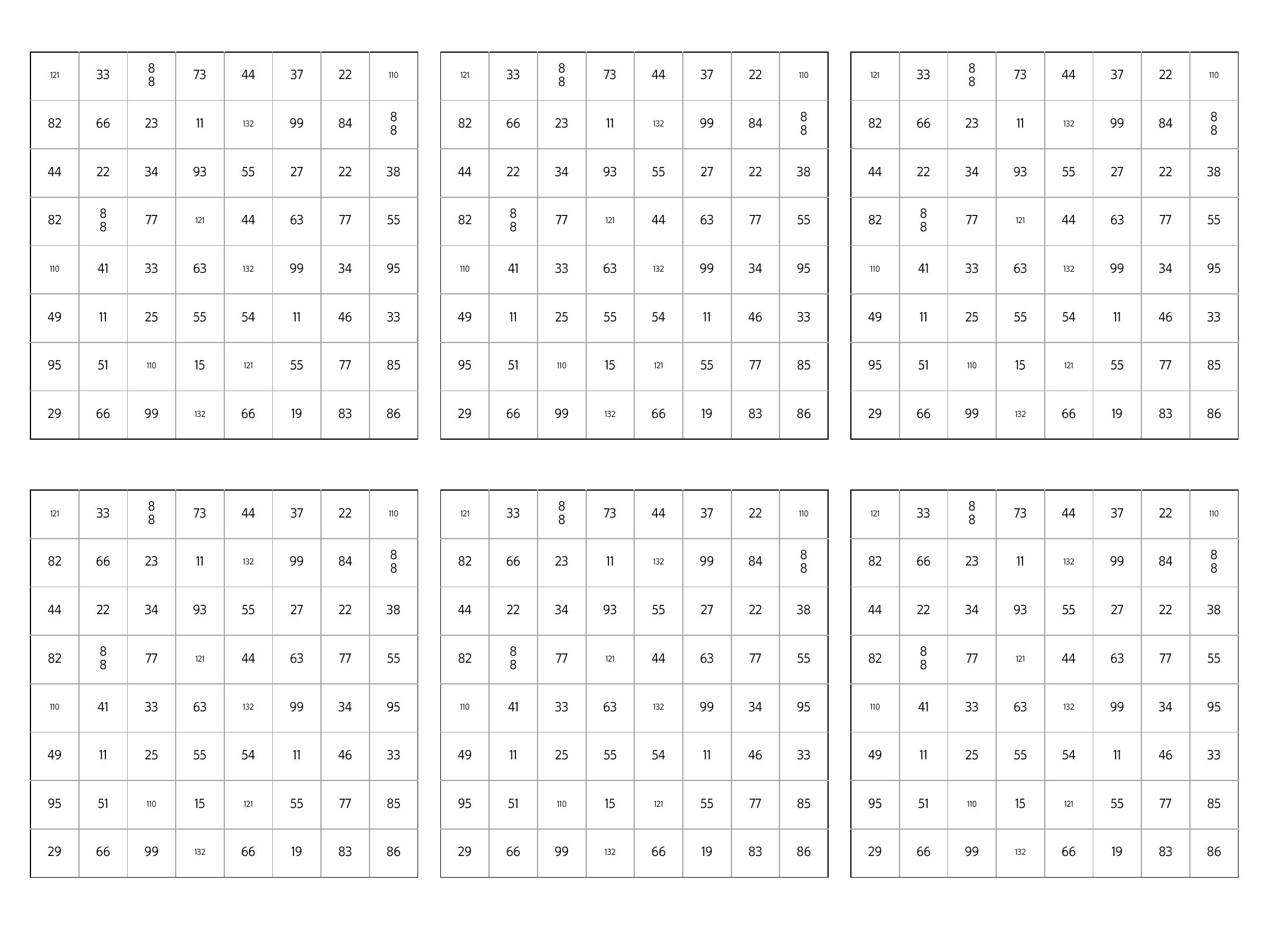

| 121 | 33 | 88 | 73 | 44 | 37 | 22 | 110 |
| --- | --- | --- | --- | --- | --- | --- | --- |
| 82 | 66 | 23 | 11 | 132 | 99 | 84 | 88 |
| 44 | 22 | 34 | 93 | 55 | 27 | 22 | 38 |
| 82 | 88 | 77 | 121 | 44 | 63 | 77 | 55 |
| 110 | 41 | 33 | 63 | 132 | 99 | 34 | 95 |
| 49 | 11 | 25 | 55 | 54 | 11 | 46 | 33 |
| 95 | 51 | 110 | 15 | 121 | 55 | 77 | 85 |
| 29 | 66 | 99 | 132 | 66 | 19 | 83 | 86 |
| 121 | 33 | 88 | 73 | 44 | 37 | 22 | 110 |
| --- | --- | --- | --- | --- | --- | --- | --- |
| 82 | 66 | 23 | 11 | 132 | 99 | 84 | 88 |
| 44 | 22 | 34 | 93 | 55 | 27 | 22 | 38 |
| 82 | 88 | 77 | 121 | 44 | 63 | 77 | 55 |
| 110 | 41 | 33 | 63 | 132 | 99 | 34 | 95 |
| 49 | 11 | 25 | 55 | 54 | 11 | 46 | 33 |
| 95 | 51 | 110 | 15 | 121 | 55 | 77 | 85 |
| 29 | 66 | 99 | 132 | 66 | 19 | 83 | 86 |
| 121 | 33 | 88 | 73 | 44 | 37 | 22 | 110 |
| --- | --- | --- | --- | --- | --- | --- | --- |
| 82 | 66 | 23 | 11 | 132 | 99 | 84 | 88 |
| 44 | 22 | 34 | 93 | 55 | 27 | 22 | 38 |
| 82 | 88 | 77 | 121 | 44 | 63 | 77 | 55 |
| 110 | 41 | 33 | 63 | 132 | 99 | 34 | 95 |
| 49 | 11 | 25 | 55 | 54 | 11 | 46 | 33 |
| 95 | 51 | 110 | 15 | 121 | 55 | 77 | 85 |
| 29 | 66 | 99 | 132 | 66 | 19 | 83 | 86 |
| 121 | 33 | 88 | 73 | 44 | 37 | 22 | 110 |
| --- | --- | --- | --- | --- | --- | --- | --- |
| 82 | 66 | 23 | 11 | 132 | 99 | 84 | 88 |
| 44 | 22 | 34 | 93 | 55 | 27 | 22 | 38 |
| 82 | 88 | 77 | 121 | 44 | 63 | 77 | 55 |
| 110 | 41 | 33 | 63 | 132 | 99 | 34 | 95 |
| 49 | 11 | 25 | 55 | 54 | 11 | 46 | 33 |
| 95 | 51 | 110 | 15 | 121 | 55 | 77 | 85 |
| 29 | 66 | 99 | 132 | 66 | 19 | 83 | 86 |
| 121 | 33 | 88 | 73 | 44 | 37 | 22 | 110 |
| --- | --- | --- | --- | --- | --- | --- | --- |
| 82 | 66 | 23 | 11 | 132 | 99 | 84 | 88 |
| 44 | 22 | 34 | 93 | 55 | 27 | 22 | 38 |
| 82 | 88 | 77 | 121 | 44 | 63 | 77 | 55 |
| 110 | 41 | 33 | 63 | 132 | 99 | 34 | 95 |
| 49 | 11 | 25 | 55 | 54 | 11 | 46 | 33 |
| 95 | 51 | 110 | 15 | 121 | 55 | 77 | 85 |
| 29 | 66 | 99 | 132 | 66 | 19 | 83 | 86 |
| 121 | 33 | 88 | 73 | 44 | 37 | 22 | 110 |
| --- | --- | --- | --- | --- | --- | --- | --- |
| 82 | 66 | 23 | 11 | 132 | 99 | 84 | 88 |
| 44 | 22 | 34 | 93 | 55 | 27 | 22 | 38 |
| 82 | 88 | 77 | 121 | 44 | 63 | 77 | 55 |
| 110 | 41 | 33 | 63 | 132 | 99 | 34 | 95 |
| 49 | 11 | 25 | 55 | 54 | 11 | 46 | 33 |
| 95 | 51 | 110 | 15 | 121 | 55 | 77 | 85 |
| 29 | 66 | 99 | 132 | 66 | 19 | 83 | 86 |